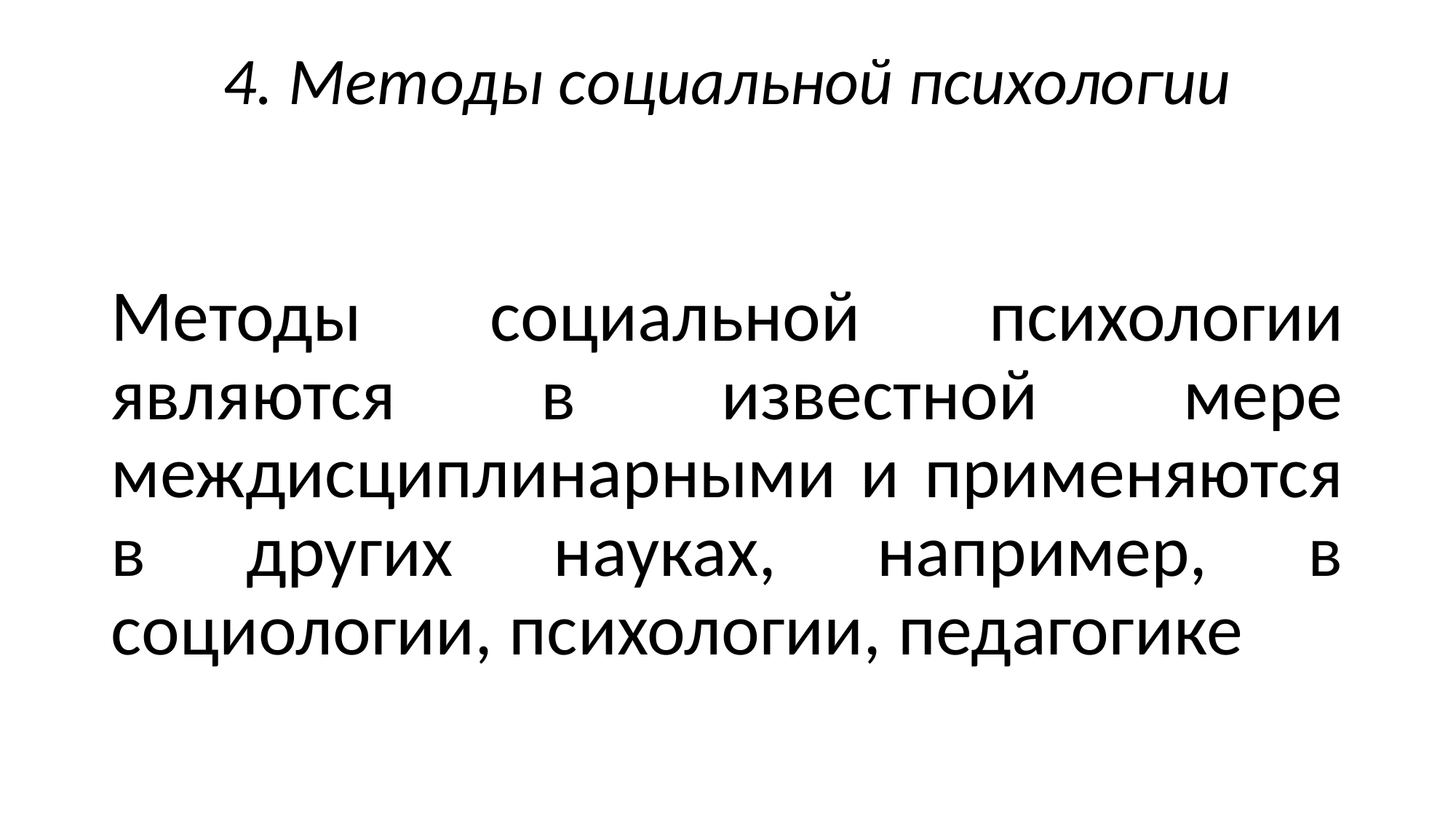

# 4. Методы социальной психологии
Методы социальной психологии являются в известной мере междисциплинарными и применяются в других науках, например, в социологии, психологии, педагогике